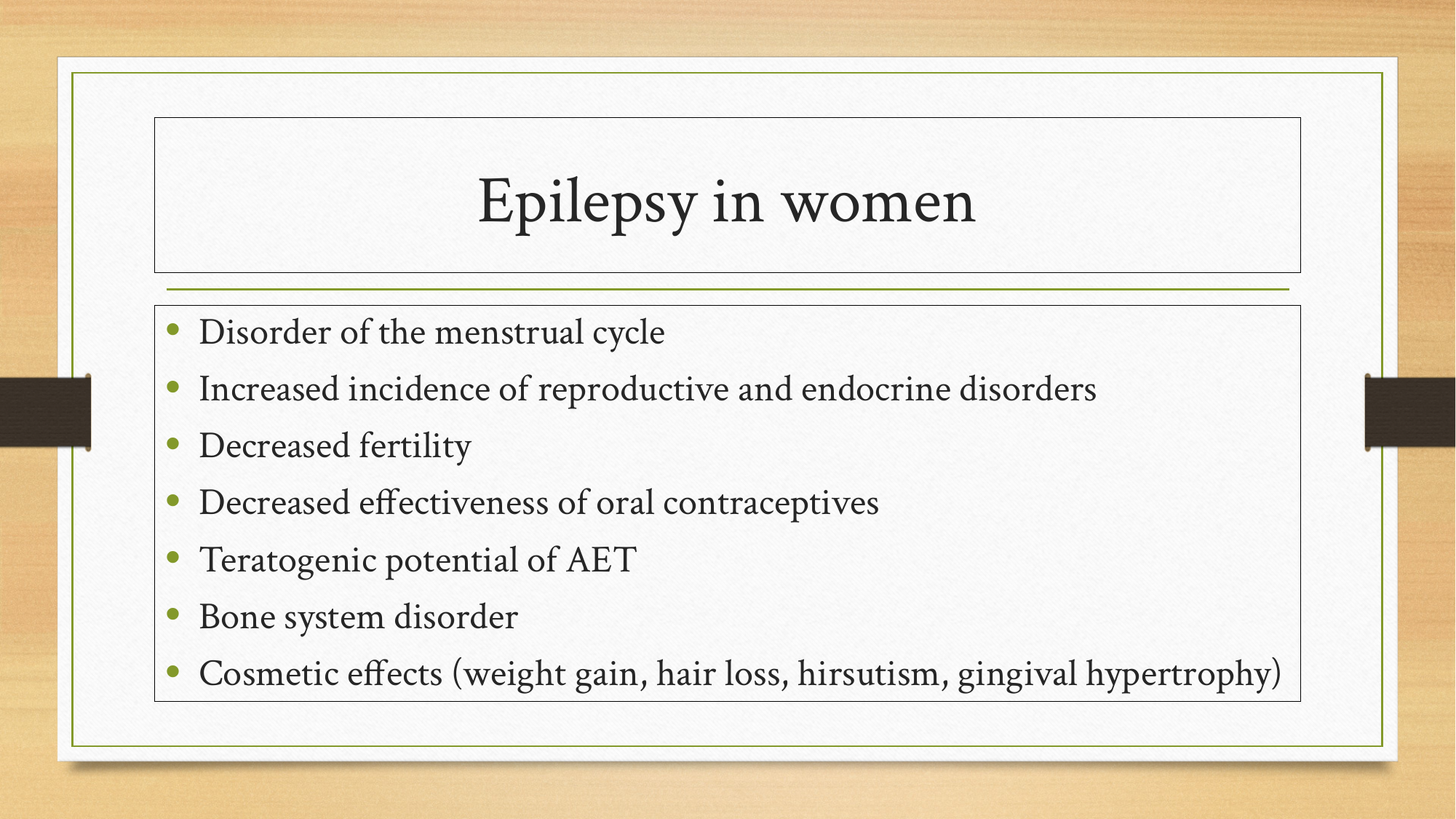

# Epilepsy in women
Disorder of the menstrual cycle
Increased incidence of reproductive and endocrine disorders
Decreased fertility
Decreased effectiveness of oral contraceptives
Teratogenic potential of AET
Bone system disorder
Cosmetic effects (weight gain, hair loss, hirsutism, gingival hypertrophy)